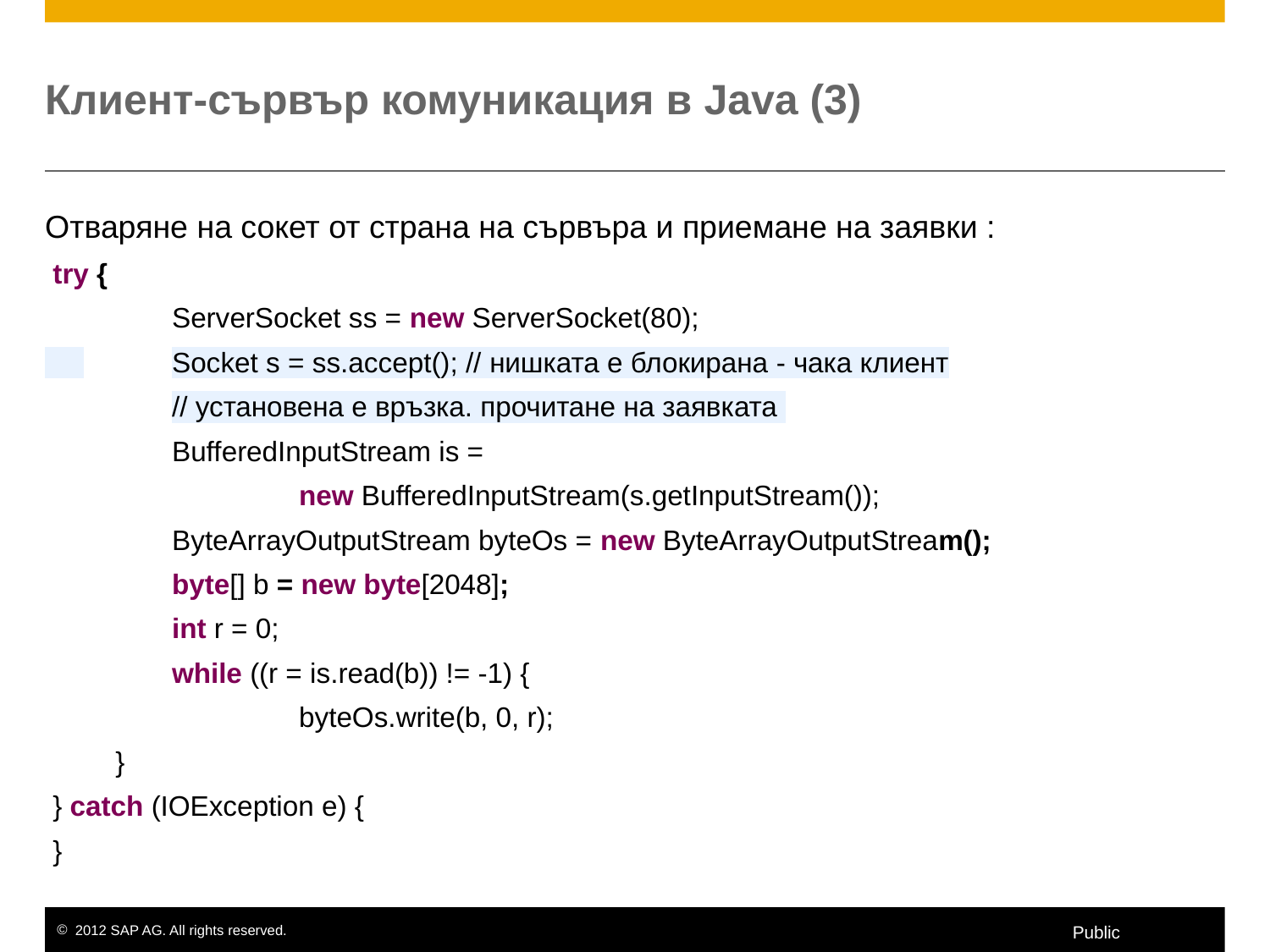

# Клиент-сървър комуникация в Java (3)
Отваряне на сокет от страна на сървъра и приемане на заявки :
 try {
     	ServerSocket ss = new ServerSocket(80);
     	Socket s = ss.accept(); // нишката е блокирана - чака клиент
	// установена е връзка. прочитане на заявката
	BufferedInputStream is =
		new BufferedInputStream(s.getInputStream());
	ByteArrayOutputStream byteOs = new ByteArrayOutputStream();
	byte[] b = new byte[2048];
	int r = 0;
	while ((r = is.read(b)) != -1) {
		byteOs.write(b, 0, r);
         }
 } catch (IOException e) {
 }